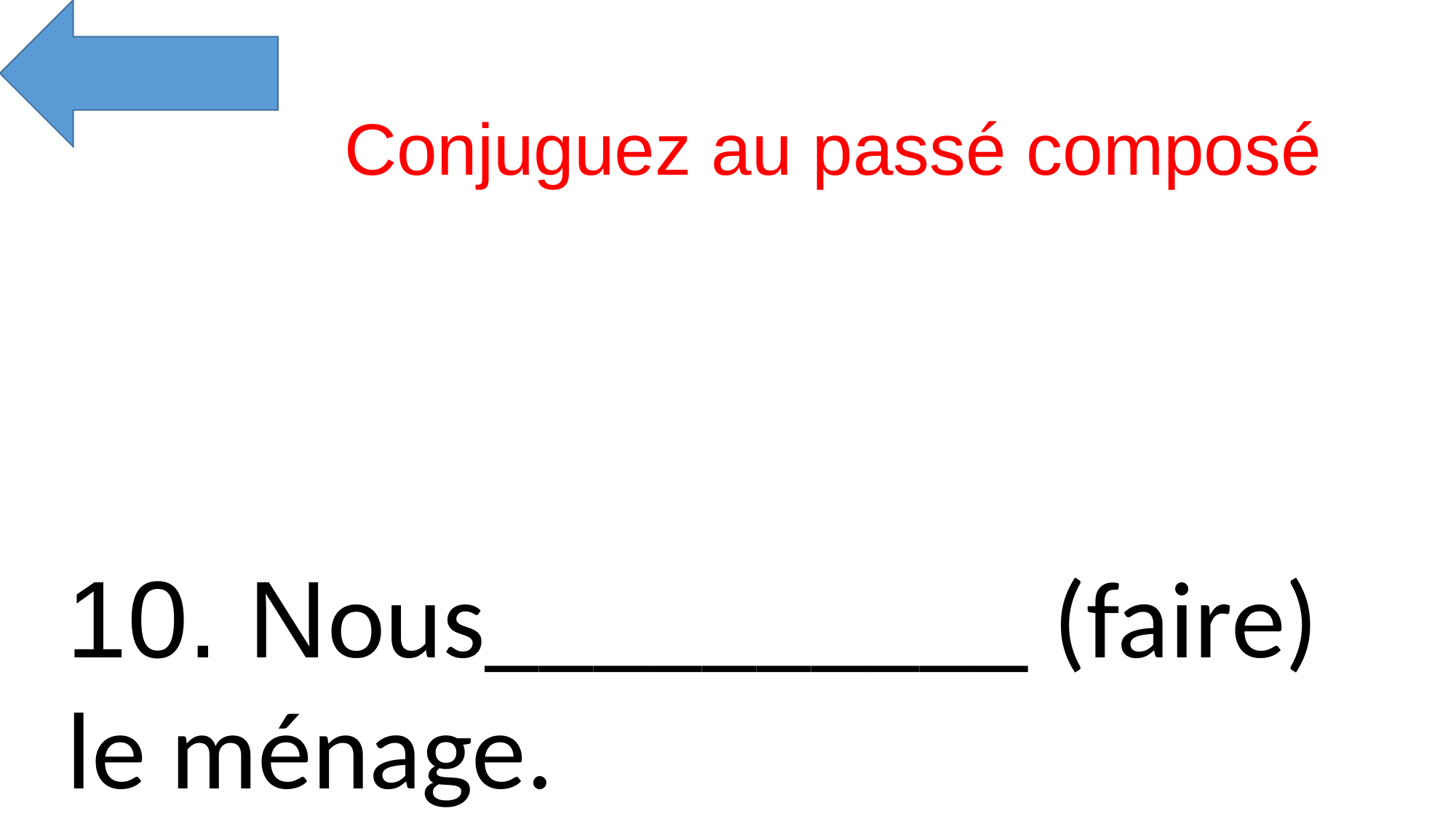

Conjuguez au passé composé
10. Nous__________ (faire) le ménage.